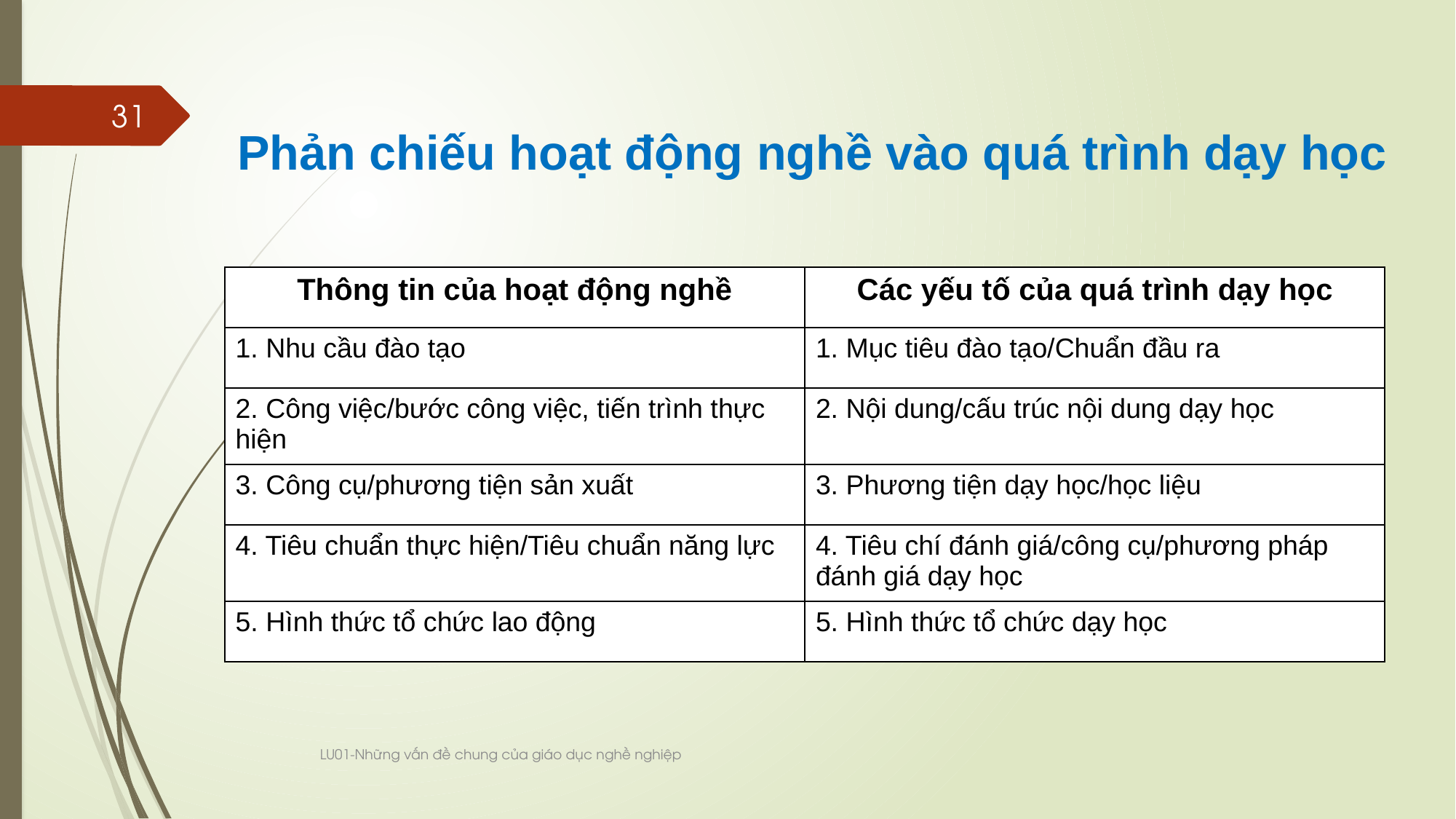

31
Phản chiếu hoạt động nghề vào quá trình dạy học
| Thông tin của hoạt động nghề | Các yếu tố của quá trình dạy học |
| --- | --- |
| 1. Nhu cầu đào tạo | 1. Mục tiêu đào tạo/Chuẩn đầu ra |
| 2. Công việc/bước công việc, tiến trình thực hiện | 2. Nội dung/cấu trúc nội dung dạy học |
| 3. Công cụ/phương tiện sản xuất | 3. Phương tiện dạy học/học liệu |
| 4. Tiêu chuẩn thực hiện/Tiêu chuẩn năng lực | 4. Tiêu chí đánh giá/công cụ/phương pháp đánh giá dạy học |
| 5. Hình thức tổ chức lao động | 5. Hình thức tổ chức dạy học |
LU01-Những vấn đề chung của giáo dục nghề nghiệp